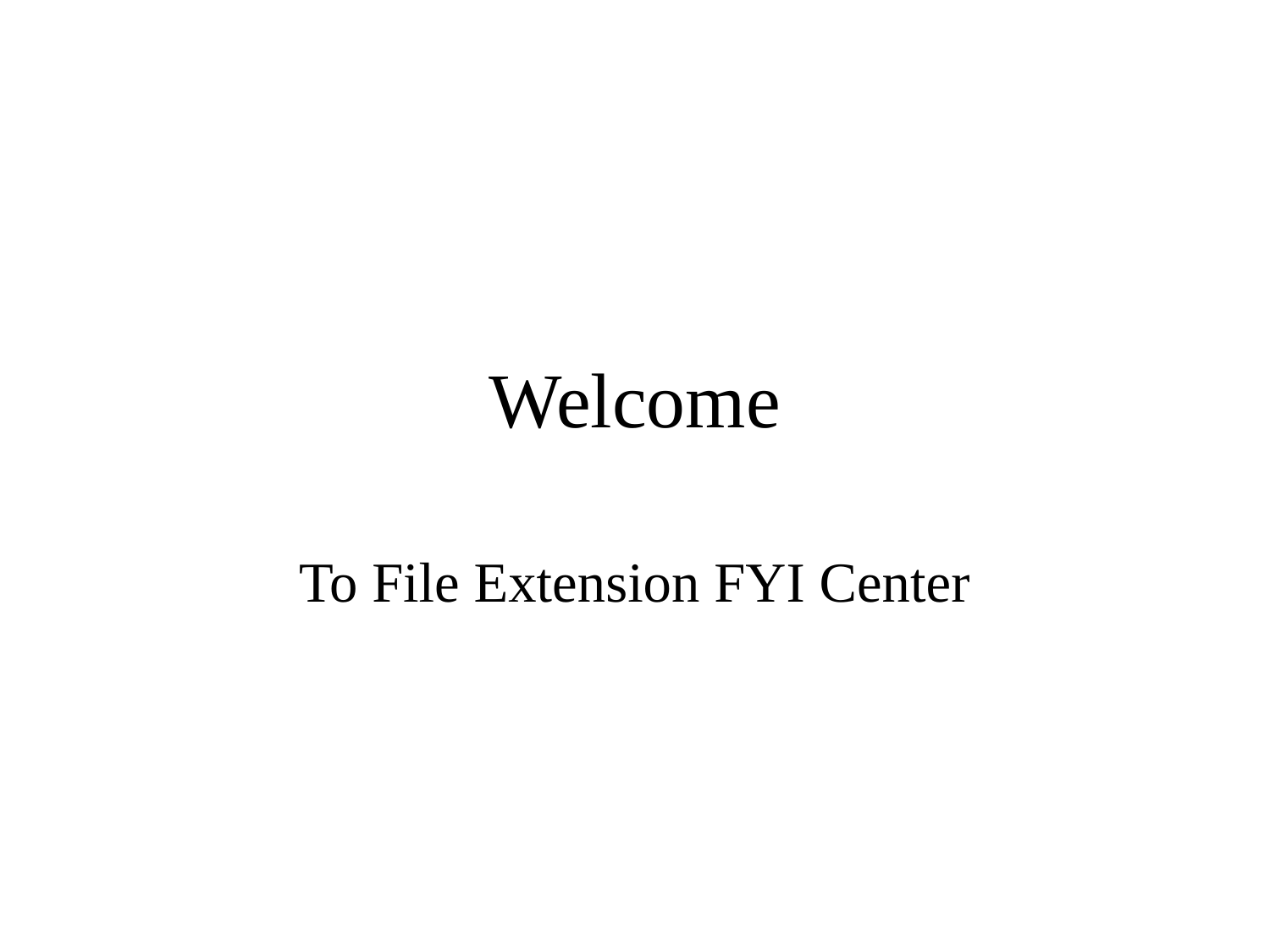

# Welcome
To File Extension FYI Center